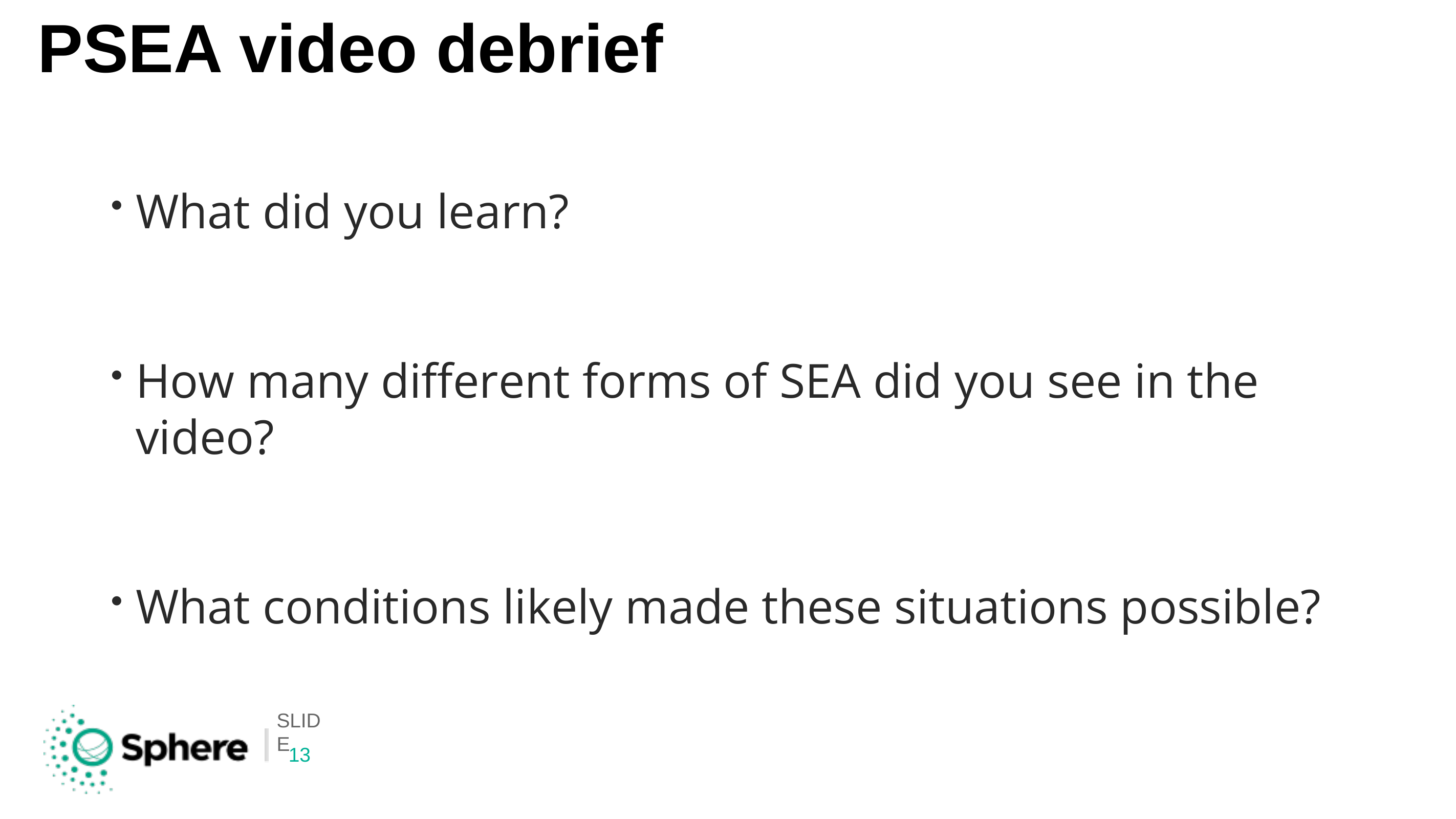

# PSEA video debrief
What did you learn?

How many different forms of SEA did you see in the video?

What conditions likely made these situations possible?
13